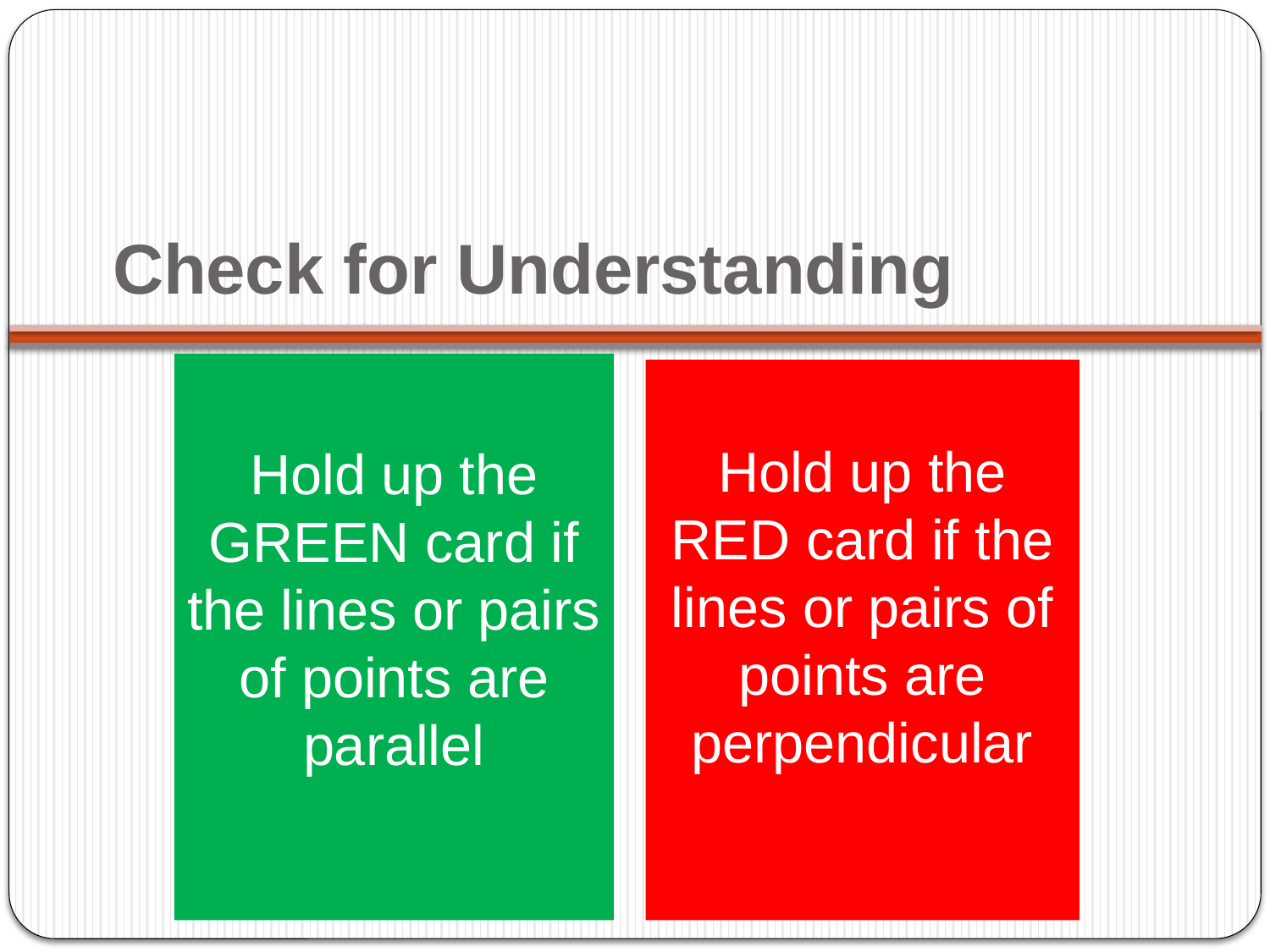

# Check for Understanding

Hold up the GREEN card if the lines or pairs of points are parallel

Hold up the RED card if the lines or pairs of points are perpendicular